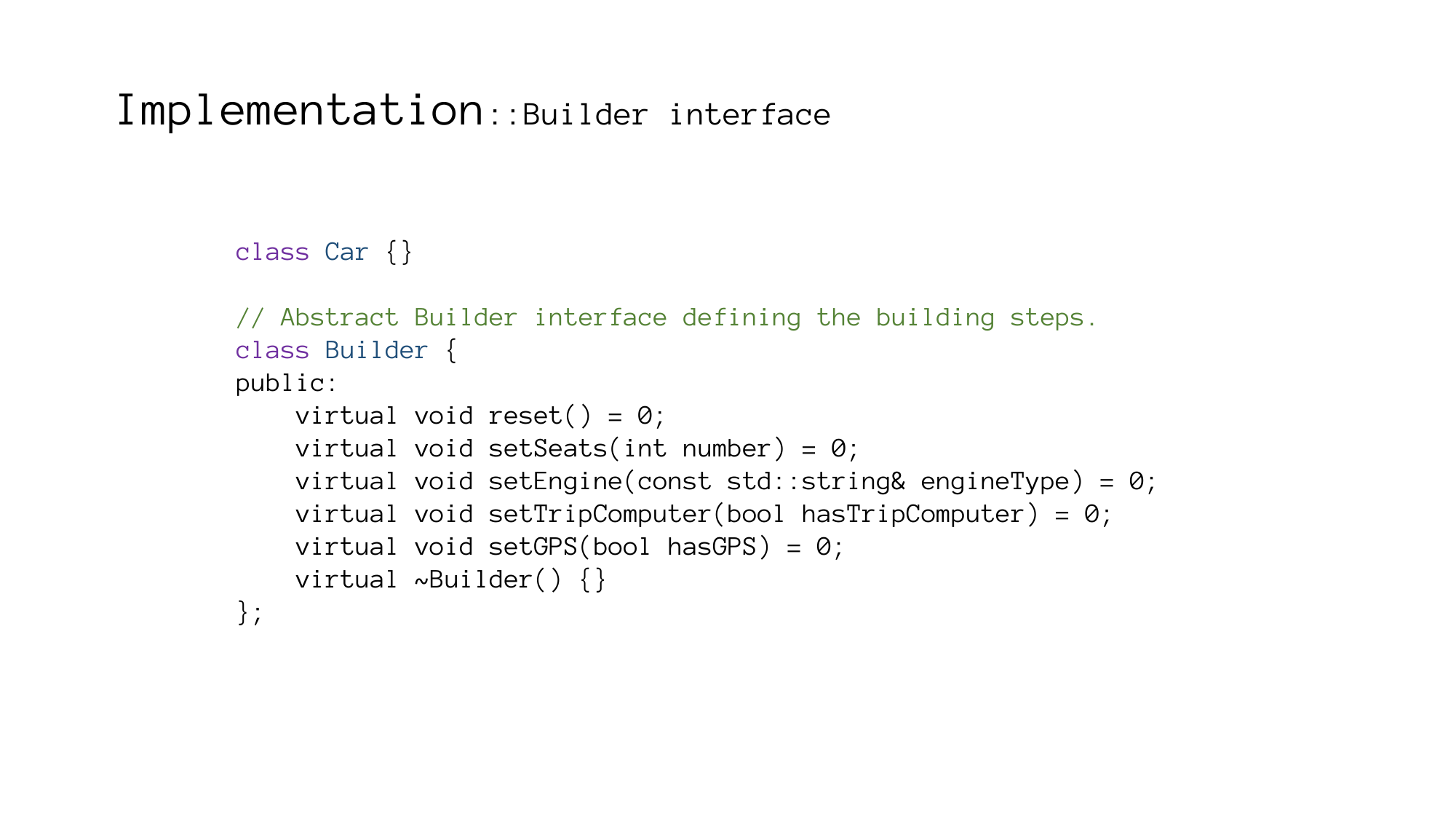

Implementation::Builder interface
class Car {}

// Abstract Builder interface defining the building steps.
class Builder {
public:
    virtual void reset() = 0;
    virtual void setSeats(int number) = 0;
    virtual void setEngine(const std::string& engineType) = 0;
    virtual void setTripComputer(bool hasTripComputer) = 0;
    virtual void setGPS(bool hasGPS) = 0;
    virtual ~Builder() {}
};